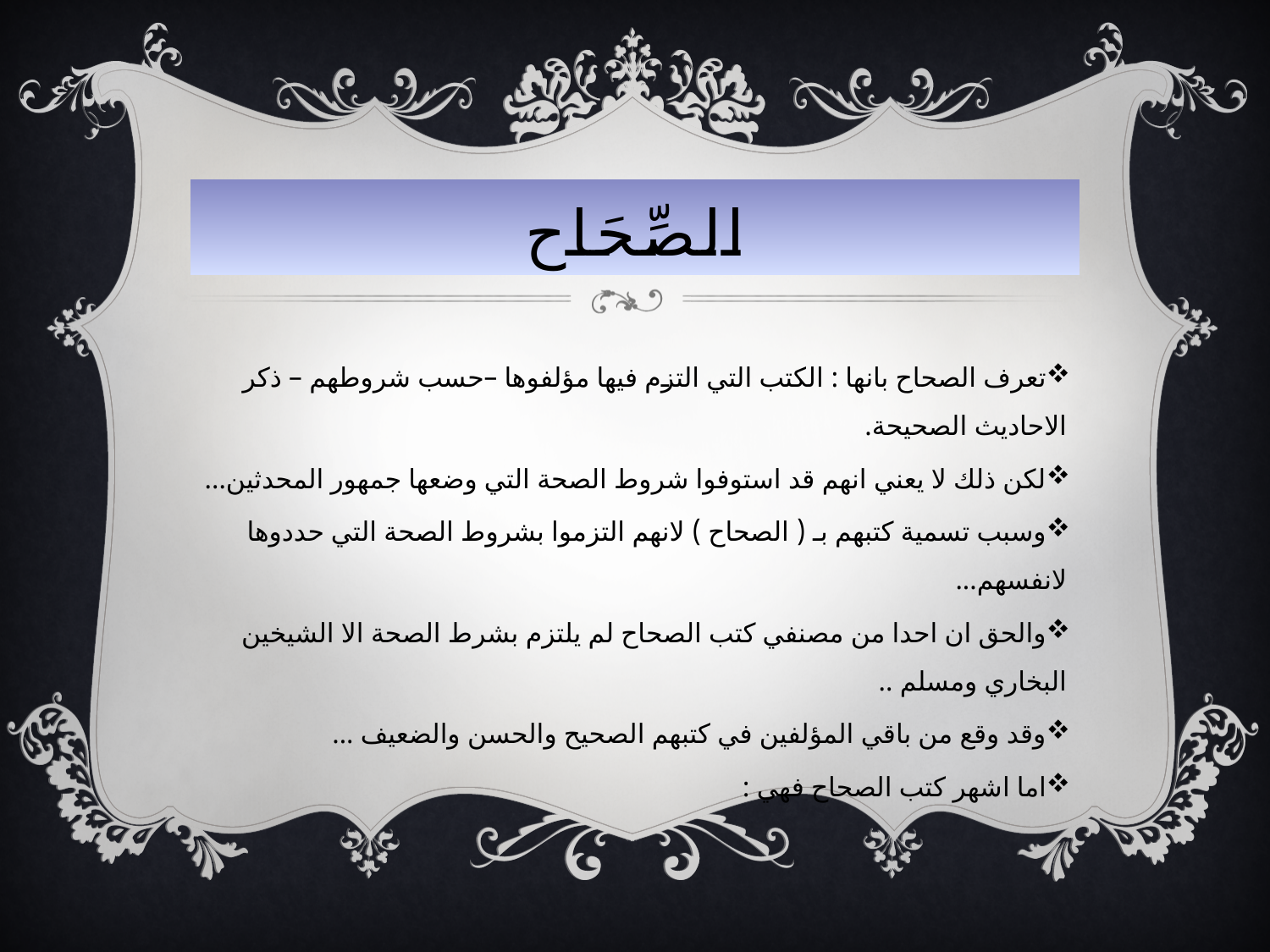

# الصِّحَاح
تعرف الصحاح بانها : الكتب التي التزم فيها مؤلفوها –حسب شروطهم – ذكر الاحاديث الصحيحة.
لكن ذلك لا يعني انهم قد استوفوا شروط الصحة التي وضعها جمهور المحدثين...
وسبب تسمية كتبهم بـ ( الصحاح ) لانهم التزموا بشروط الصحة التي حددوها لانفسهم...
والحق ان احدا من مصنفي كتب الصحاح لم يلتزم بشرط الصحة الا الشيخين البخاري ومسلم ..
وقد وقع من باقي المؤلفين في كتبهم الصحيح والحسن والضعيف ...
اما اشهر كتب الصحاح فهي :